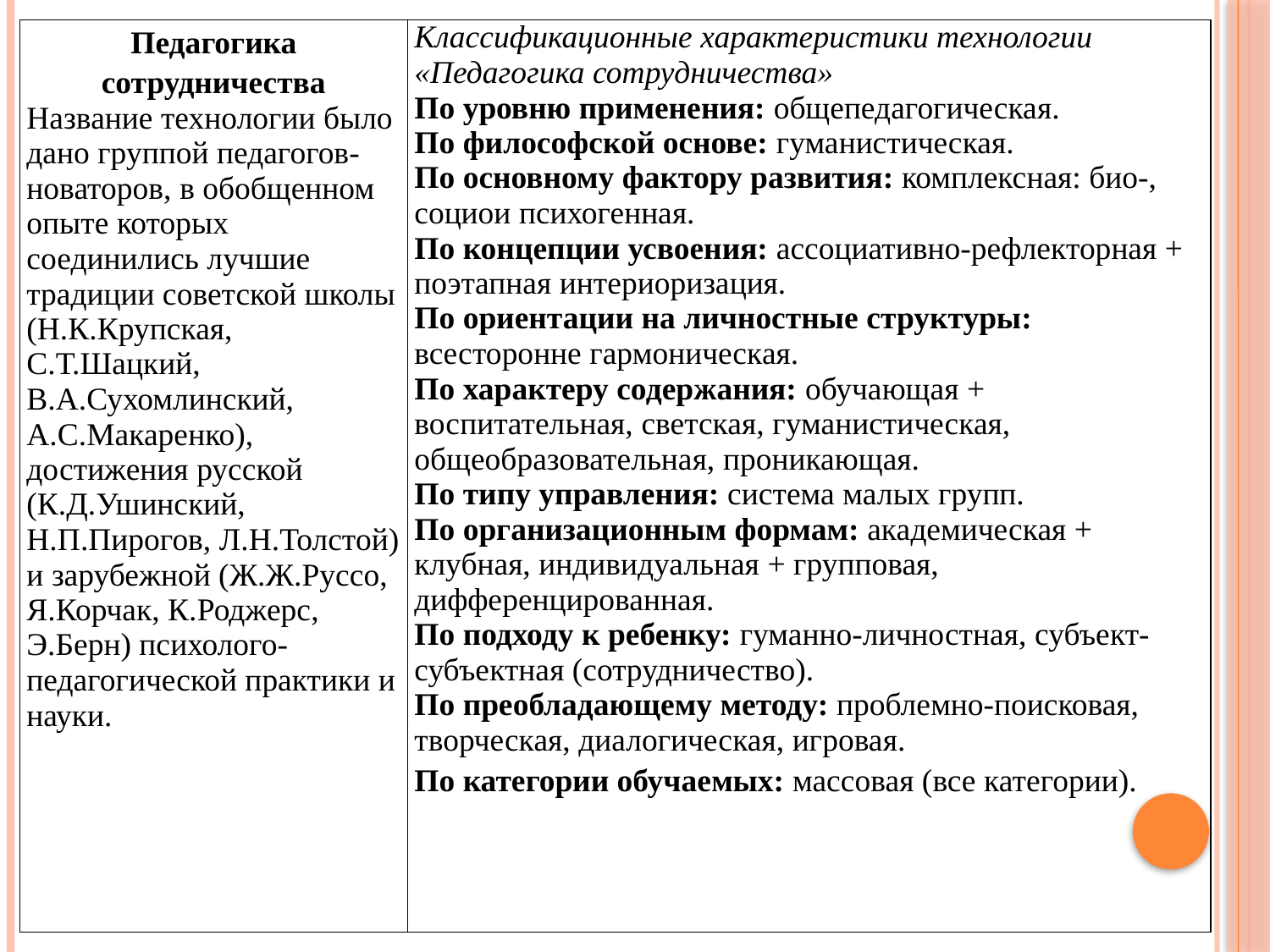

| Педагогика сотрудничества Название технологии было дано группой педагогов-новаторов, в обобщенном опыте которых соединились лучшие традиции советской школы (Н.К.Крупская, С.Т.Шацкий, В.А.Сухомлинский, А.С.Макаренко), достижения русской (К.Д.Ушинский, Н.П.Пирогов, Л.Н.Толстой) и зарубежной (Ж.Ж.Руссо, Я.Корчак, К.Роджерс, Э.Берн) психолого-педагогической практики и науки. | Классификационные характеристики технологии «Педагогика сотрудничества» По уровню применения: общепедагогическая. По философской основе: гуманистическая. По основному фактору развития: комплексная: био-, социои психогенная. По концепции усвоения: ассоциативно-рефлекторная + поэтапная интериоризация. По ориентации на личностные структуры: всесторонне гармоническая. По характеру содержания: обучающая + воспитательная, светская, гуманистическая, общеобразовательная, проникающая. По типу управления: система малых групп. По организационным формам: академическая + клубная, индивидуальная + групповая, дифференцированная. По подходу к ребенку: гуманно-личностная, субъект-субъектная (сотрудничество). По преобладающему методу: проблемно-поисковая, творческая, диалогическая, игровая. По категории обучаемых: массовая (все категории). |
| --- | --- |